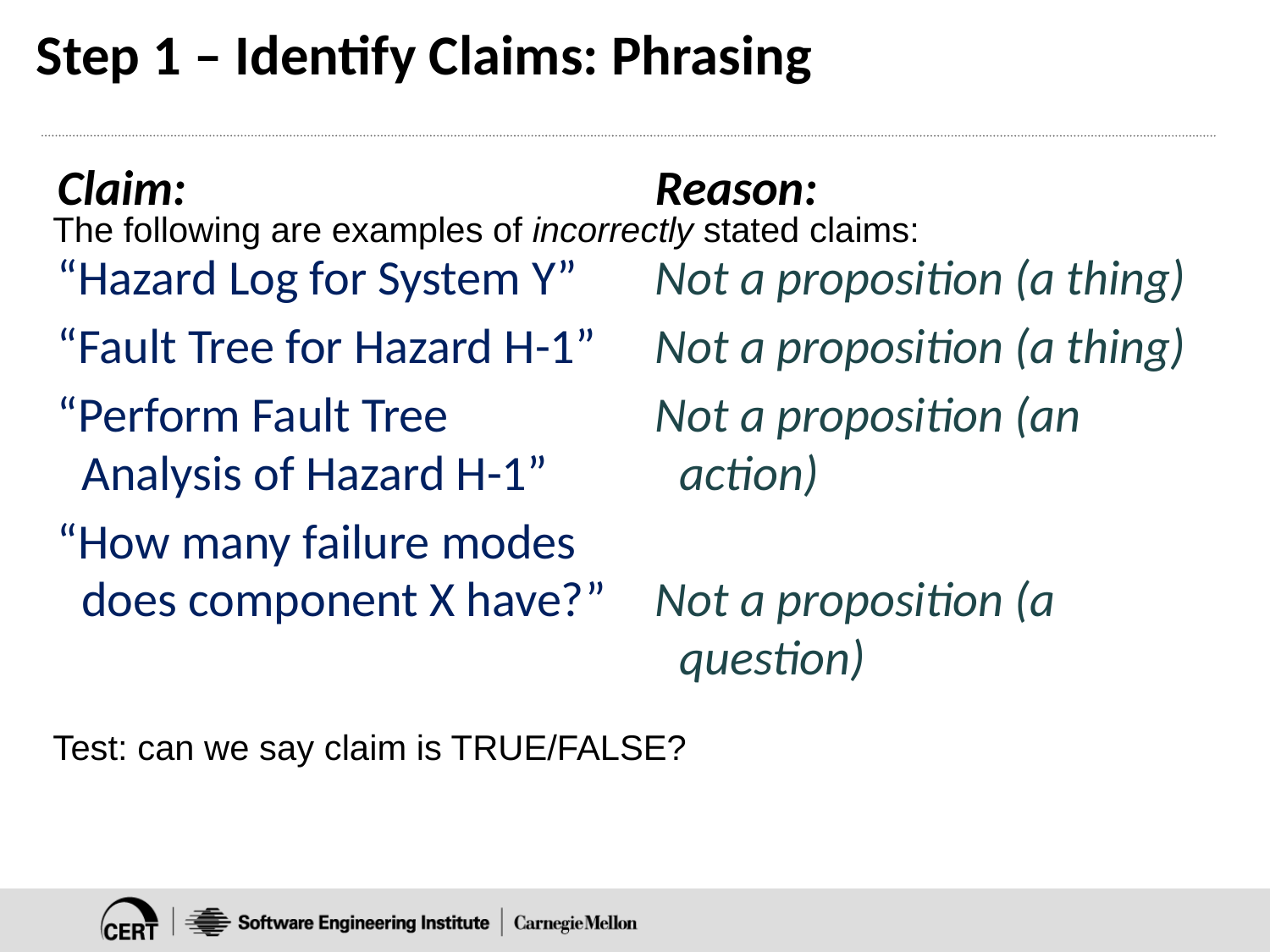

# Step 1 – Identify Claims: Phrasing
Claim:
“Hazard Log for System Y”
“Fault Tree for Hazard H-1”
“Perform Fault Tree Analysis of Hazard H-1”
“How many failure modes does component X have?”
Reason:
Not a proposition (a thing)
Not a proposition (a thing)
Not a proposition (an action)
Not a proposition (a question)
The following are examples of incorrectly stated claims:
Test: can we say claim is TRUE/FALSE?